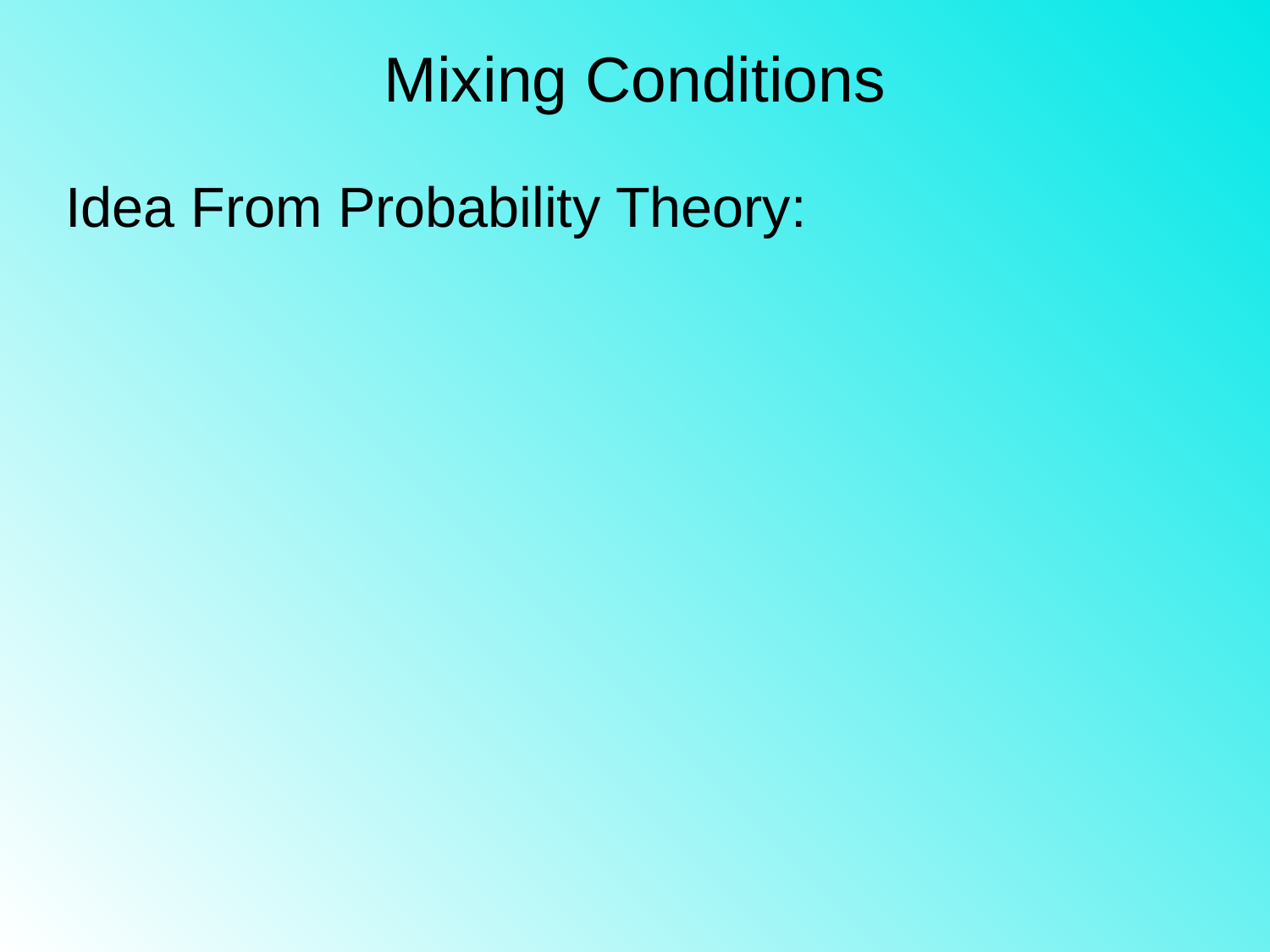

# Mixing Conditions
Idea From Probability Theory: